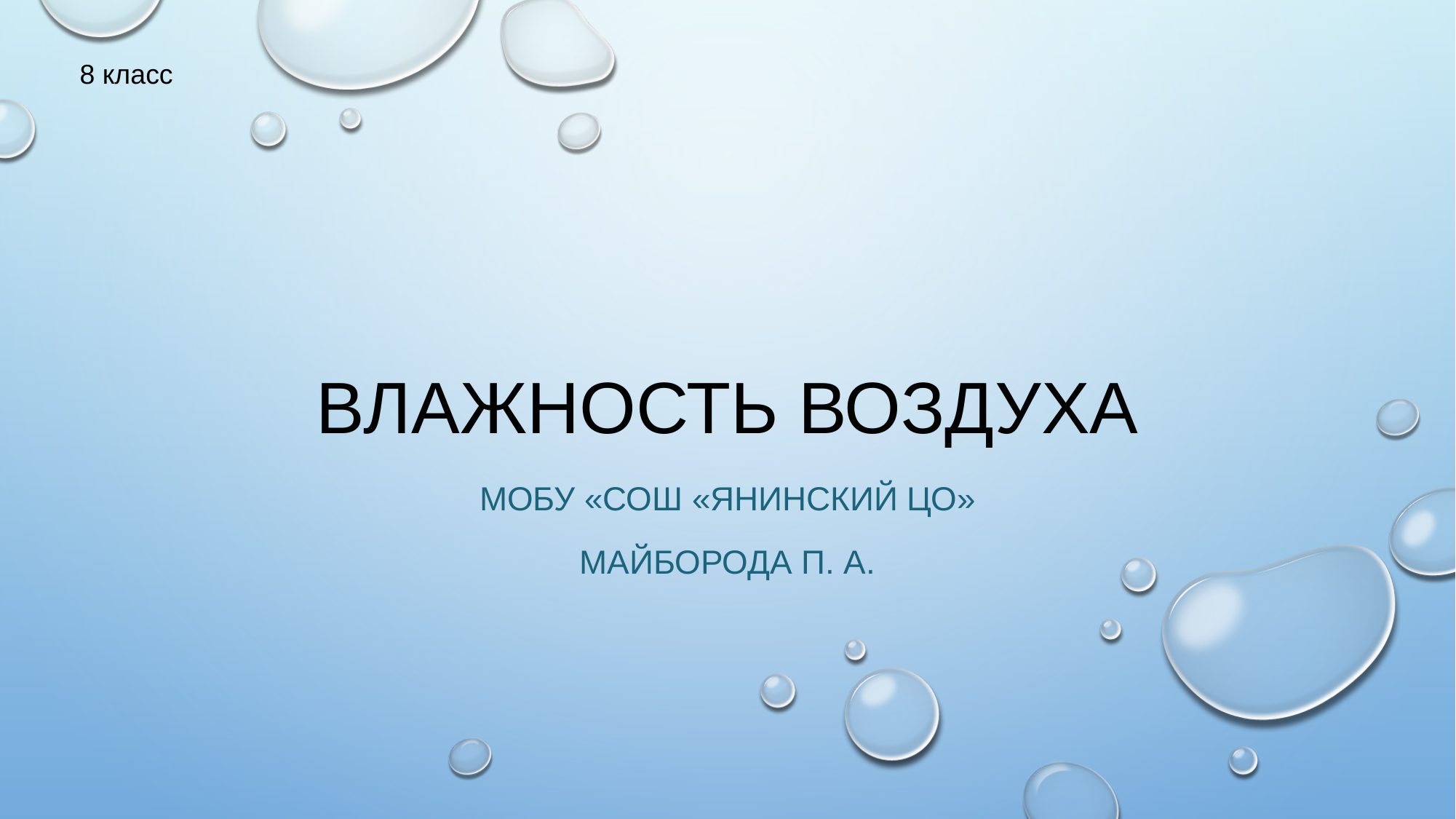

8 класс
# Влажность воздуха
МОБУ «СОШ «Янинский ЦО»
Майборода П. А.